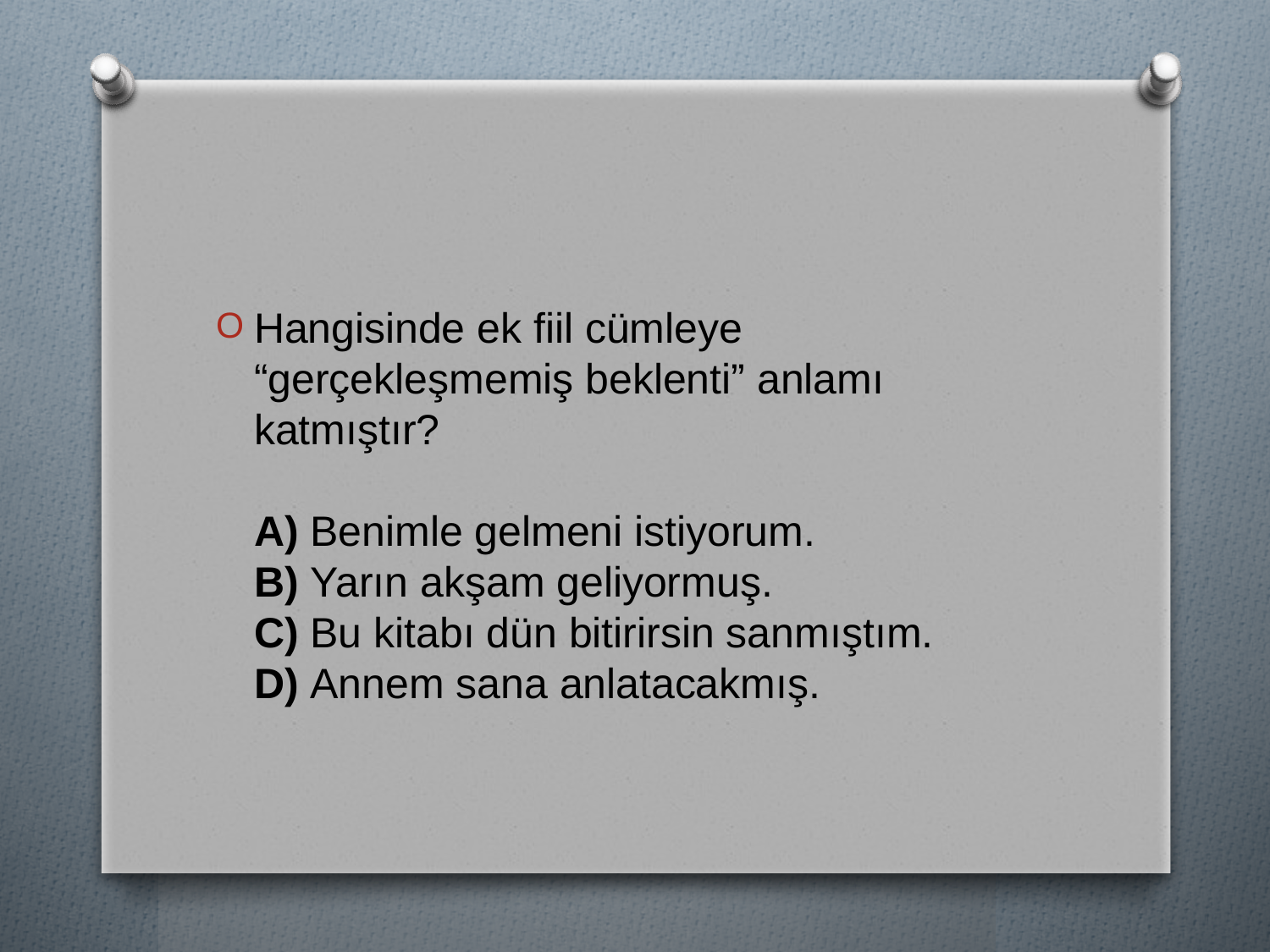

#
Hangisinde ek fiil cümleye “gerçekleşmemiş beklenti” anlamı katmıştır? 
A) Benimle gelmeni istiyorum. 
B) Yarın akşam geliyormuş. 
C) Bu kitabı dün bitirirsin sanmıştım. 
D) Annem sana anlatacakmış.